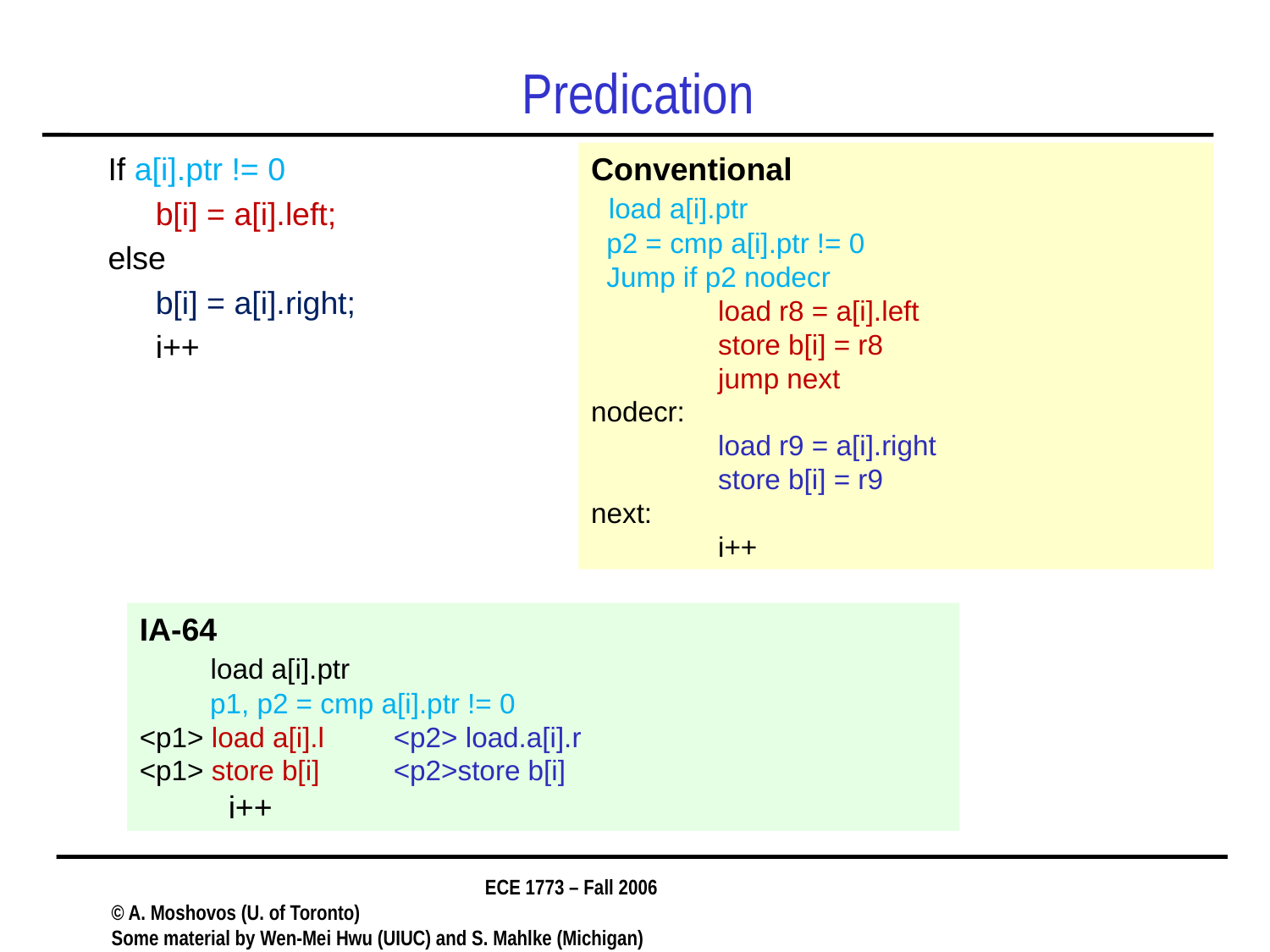

# Predication
If a[i].ptr != 0
	b[i] = a[i].left;
else
	b[i] = a[i].right;
	i++

Conventional
  load a[i].ptr
  p2 = cmp a[i].ptr != 0
  Jump if p2 nodecr
  	load r8 = a[i].left
  	store b[i] = r8
  	jump next
nodecr:
  	load r9 = a[i].right
  	store b[i] = r9
next:
  	i++
IA-64
        load a[i].ptr
         p1, p2 = cmp a[i].ptr != 0
<p1> load a[i].l 	<p2> load.a[i].r
<p1> store b[i]	<p2>store b[i]
          i++
ECE 1773 – Fall 2006
© A. Moshovos (U. of Toronto)
Some material by Wen-Mei Hwu (UIUC) and S. Mahlke (Michigan)